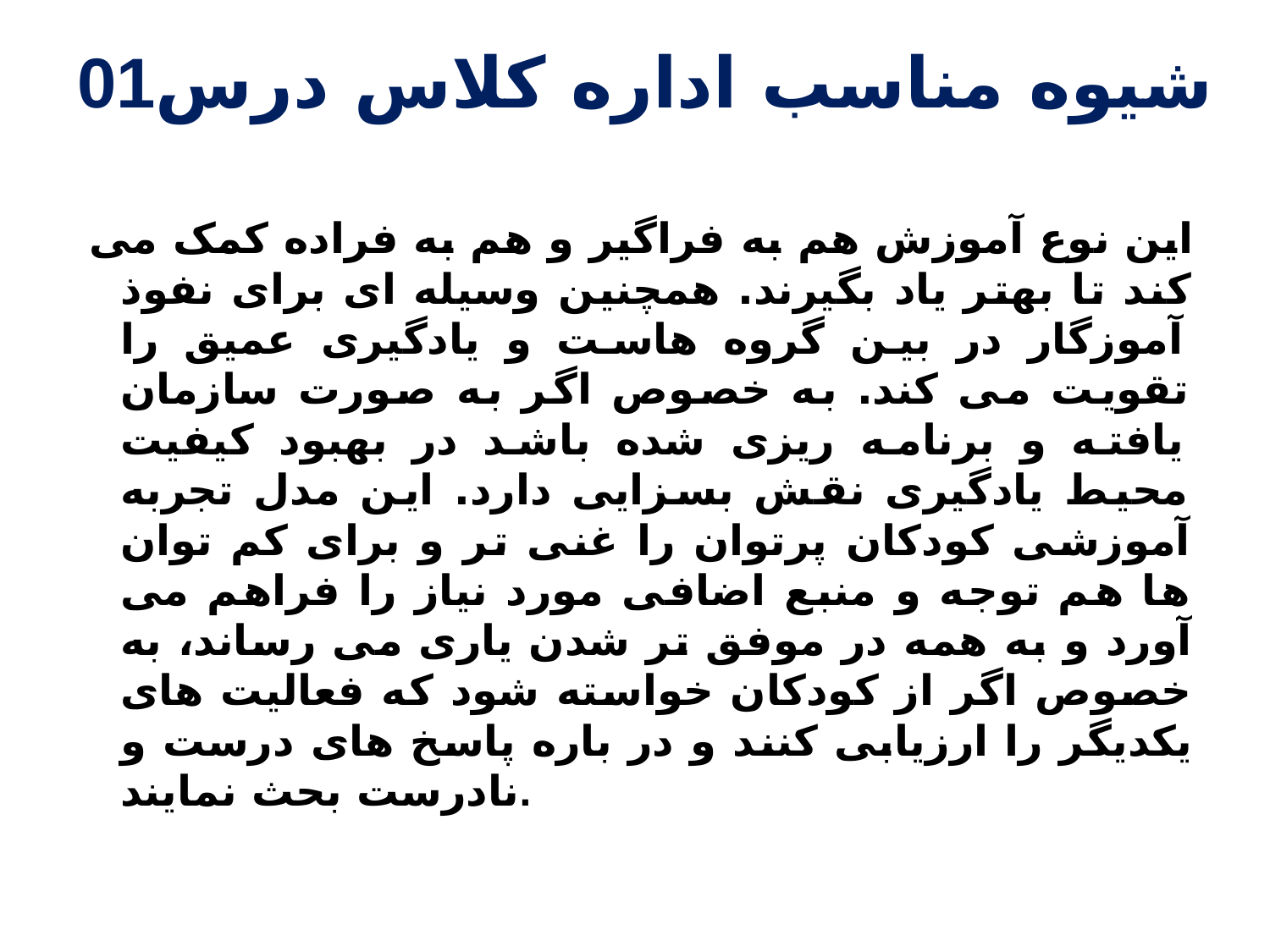

# 01شیوه مناسب اداره کلاس درس
این نوع آموزش هم به فراگیر و هم به فراده کمک می کند تا بهتر یاد بگیرند. همچنین وسیله ای برای نفوذ آموزگار در بین گروه هاست و یادگیری عمیق را تقویت می کند. به خصوص اگر به صورت سازمان یافته و برنامه ریزی شده باشد در بهبود کیفیت محیط یادگیری نقش بسزایی دارد. این مدل تجربه آموزشی کودکان پرتوان را غنی تر و برای کم توان ها هم توجه و منبع اضافی مورد نیاز را فراهم می آورد و به همه در موفق تر شدن یاری می رساند، به خصوص اگر از کودکان خواسته شود که فعالیت های یکدیگر را ارزیابی کنند و در باره پاسخ های درست و نادرست بحث نمایند.